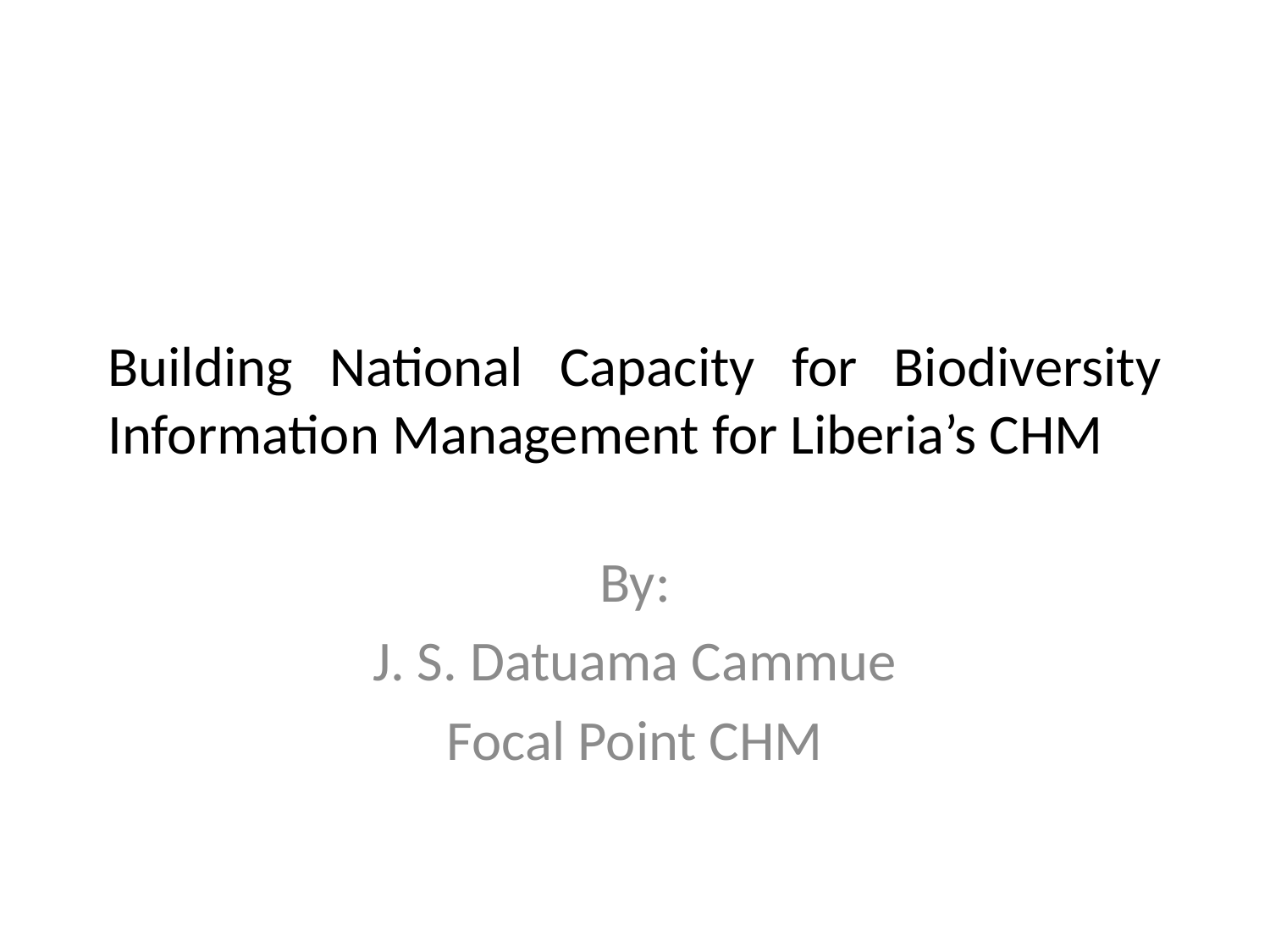

# Building National Capacity for Biodiversity Information Management for Liberia’s CHM
By:
J. S. Datuama Cammue
Focal Point CHM